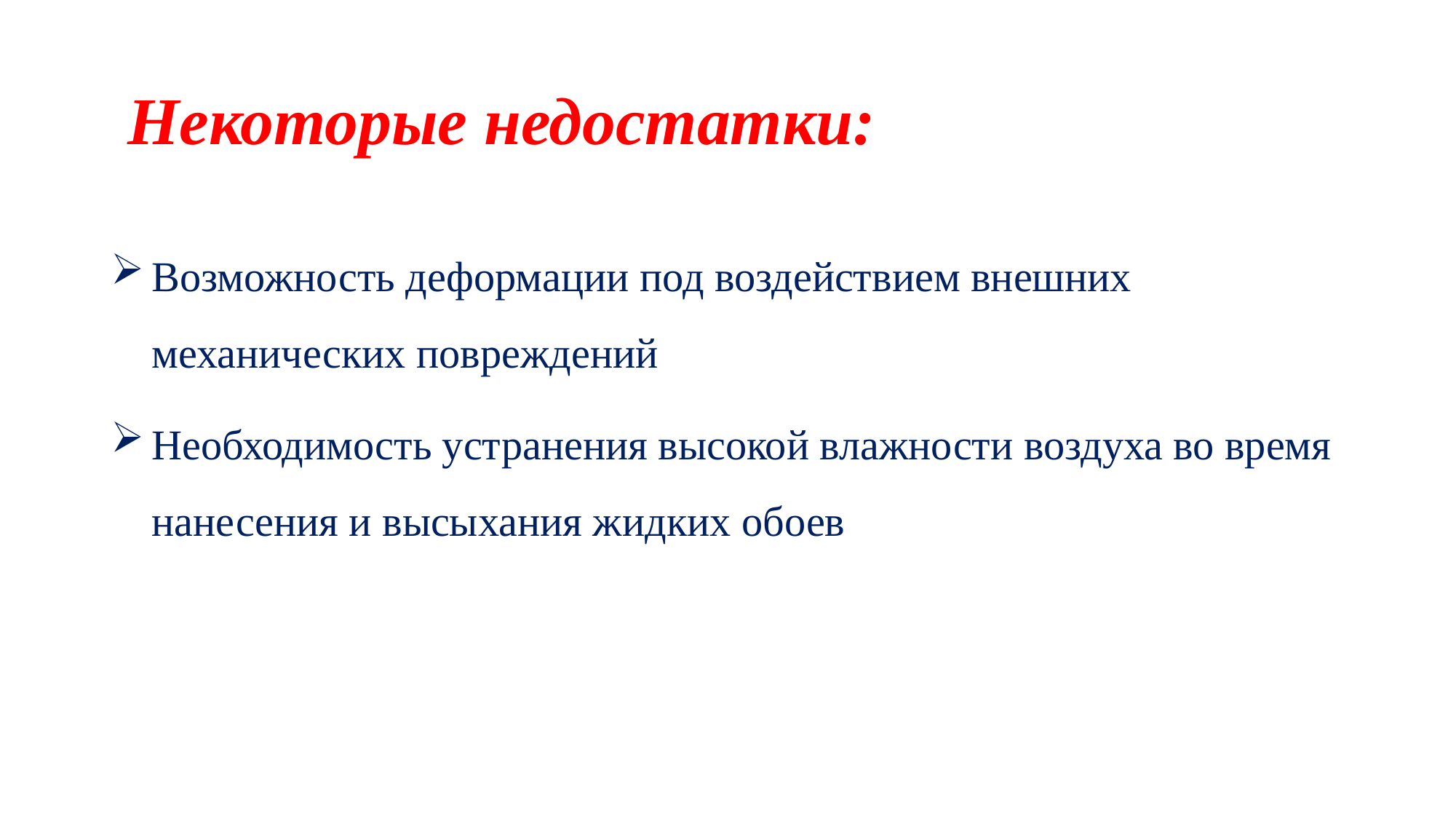

# Некоторые недостатки:
Возможность деформации под воздействием внешних механических повреждений
Необходимость устранения высокой влажности воздуха во время нанесения и высыхания жидких обоев